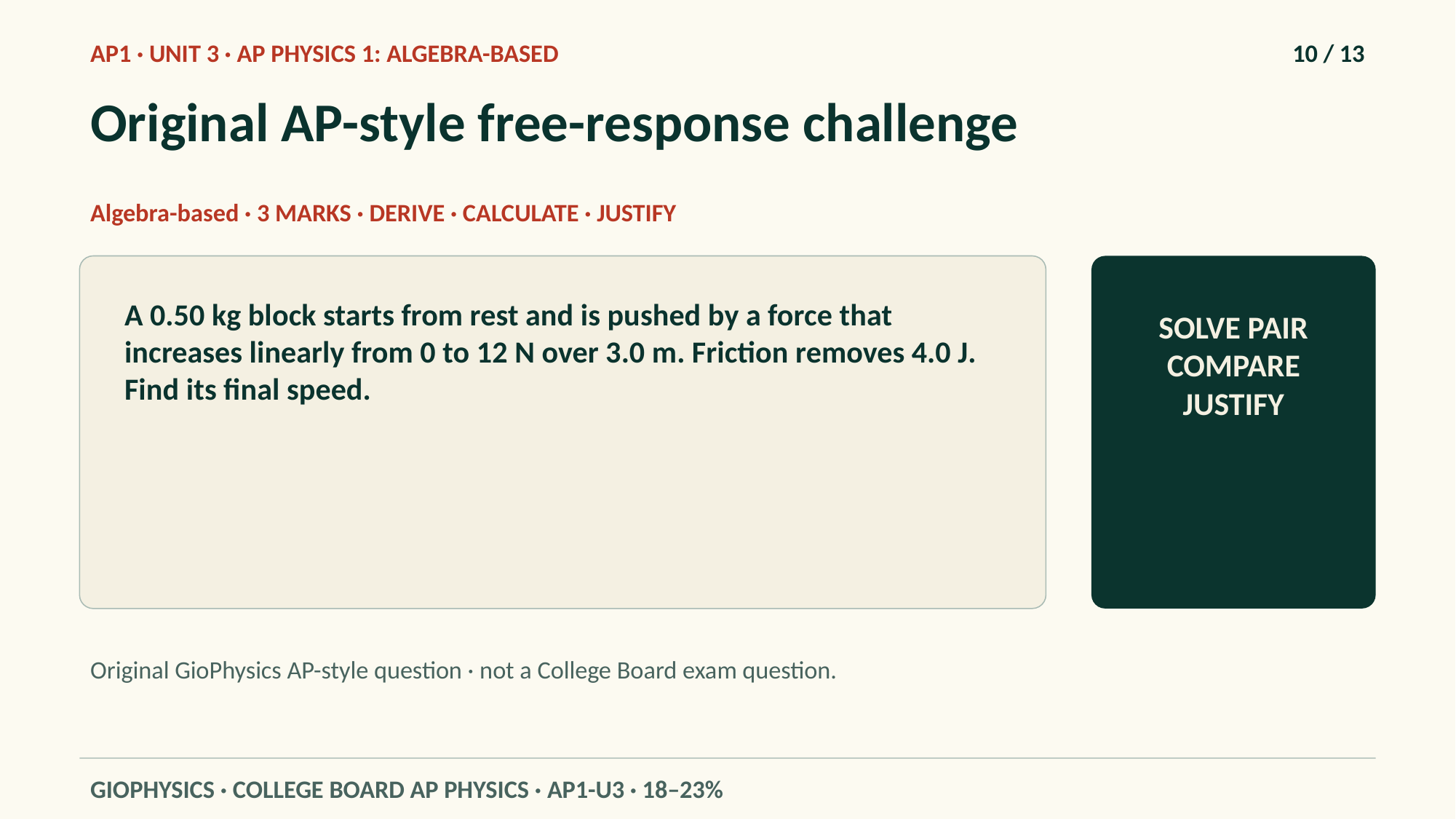

AP1 · UNIT 3 · AP PHYSICS 1: ALGEBRA-BASED
10 / 13
Original AP-style free-response challenge
Algebra-based · 3 MARKS · DERIVE · CALCULATE · JUSTIFY

A 0.50 kg block starts from rest and is pushed by a force that increases linearly from 0 to 12 N over 3.0 m. Friction removes 4.0 J. Find its final speed.
SOLVE PAIR COMPARE JUSTIFY
Original GioPhysics AP-style question · not a College Board exam question.

GIOPHYSICS · COLLEGE BOARD AP PHYSICS · AP1-U3 · 18–23%